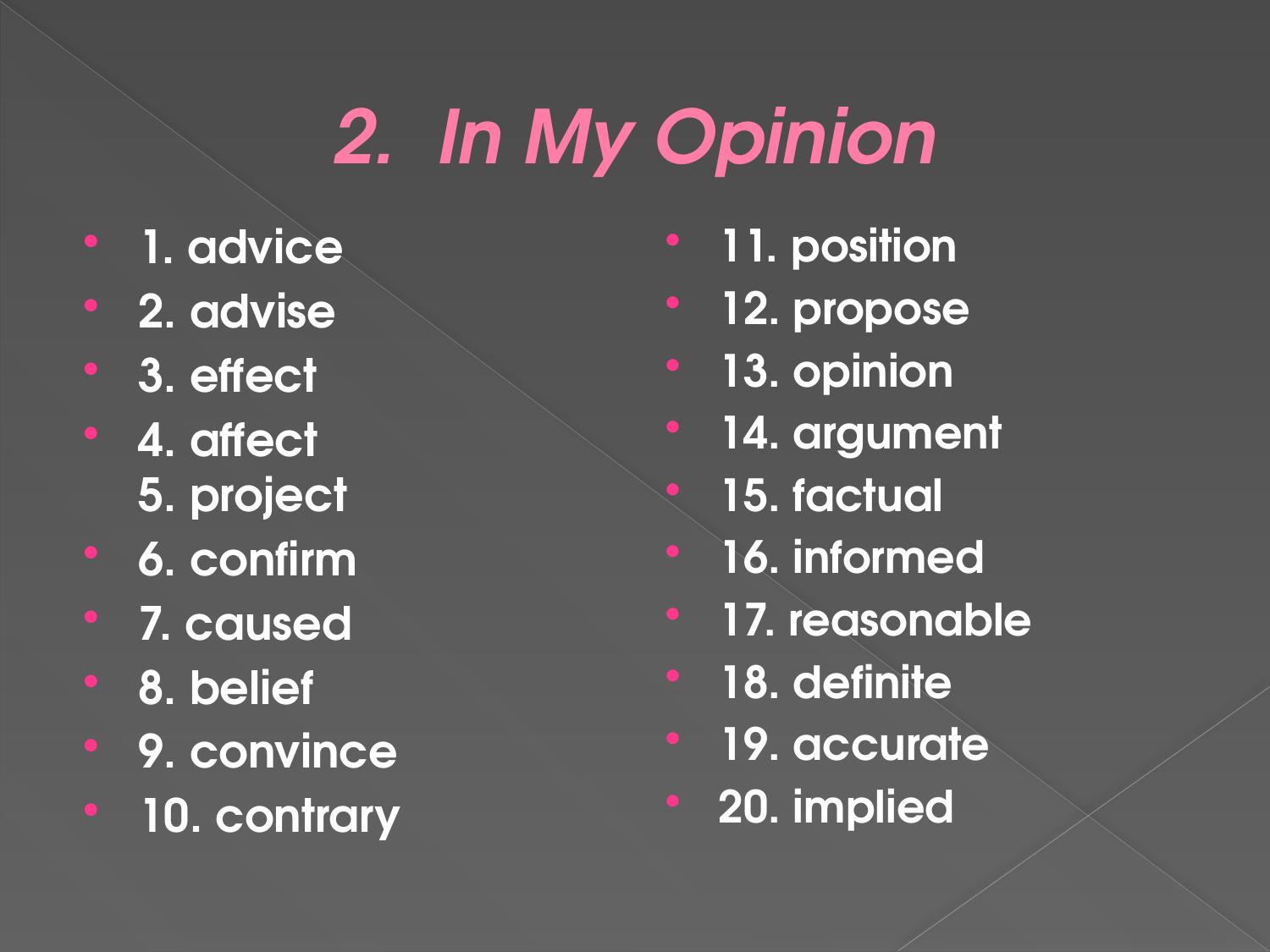

# 2.  In My Opinion
1. advice
2. advise
3. effect
4. affect
5. project
6. confirm
7. caused
8. belief
9. convince
10. contrary

11. position
12. propose
13. opinion
14. argument
15. factual
16. informed
17. reasonable
18. definite
19. accurate
20. implied